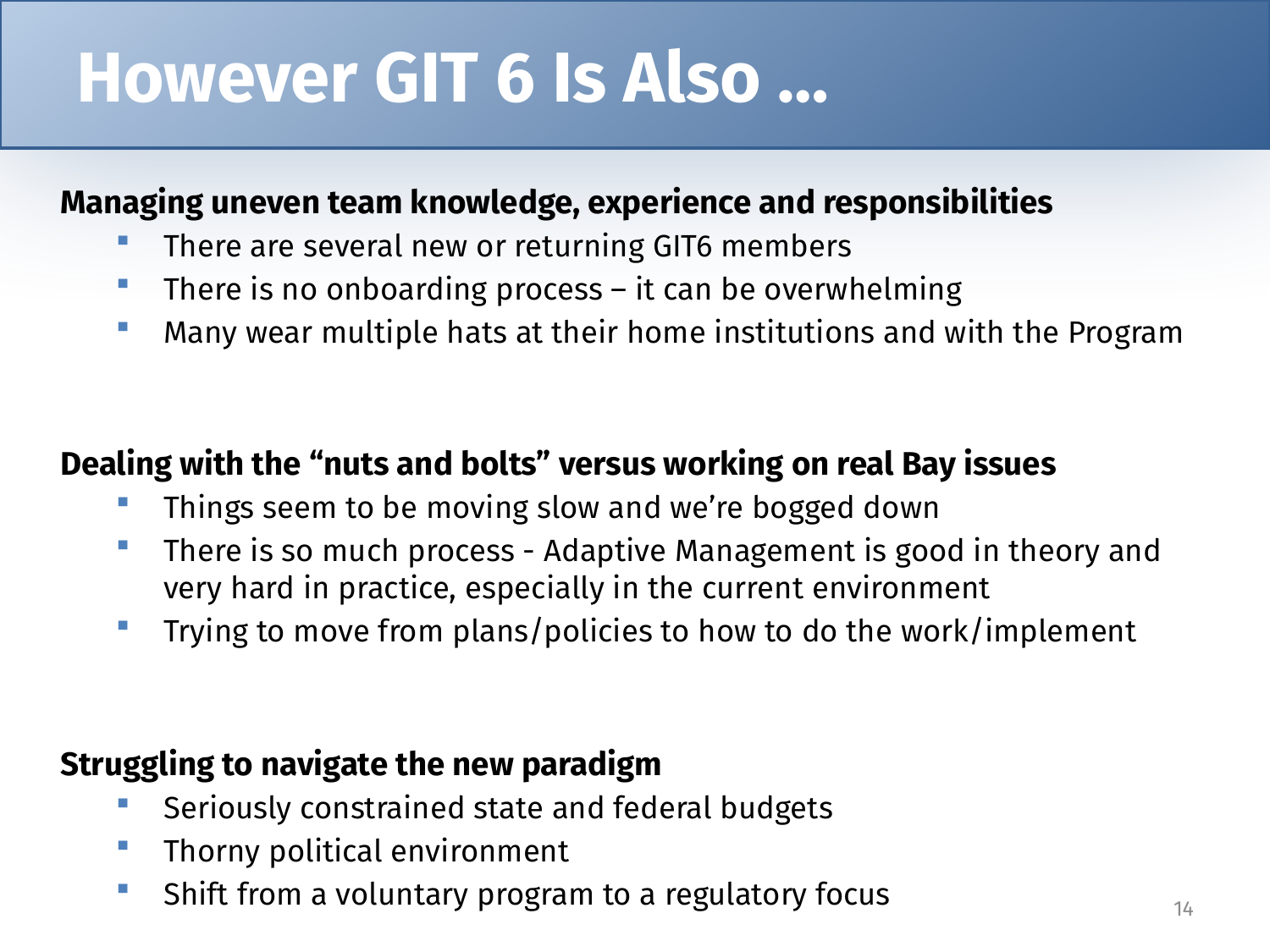

# However GIT 6 Is Also …
Managing uneven team knowledge, experience and responsibilities
There are several new or returning GIT6 members
There is no onboarding process – it can be overwhelming
Many wear multiple hats at their home institutions and with the Program

Dealing with the “nuts and bolts” versus working on real Bay issues
Things seem to be moving slow and we’re bogged down
There is so much process - Adaptive Management is good in theory and very hard in practice, especially in the current environment
Trying to move from plans/policies to how to do the work/implement

Struggling to navigate the new paradigm
Seriously constrained state and federal budgets
Thorny political environment
Shift from a voluntary program to a regulatory focus
14